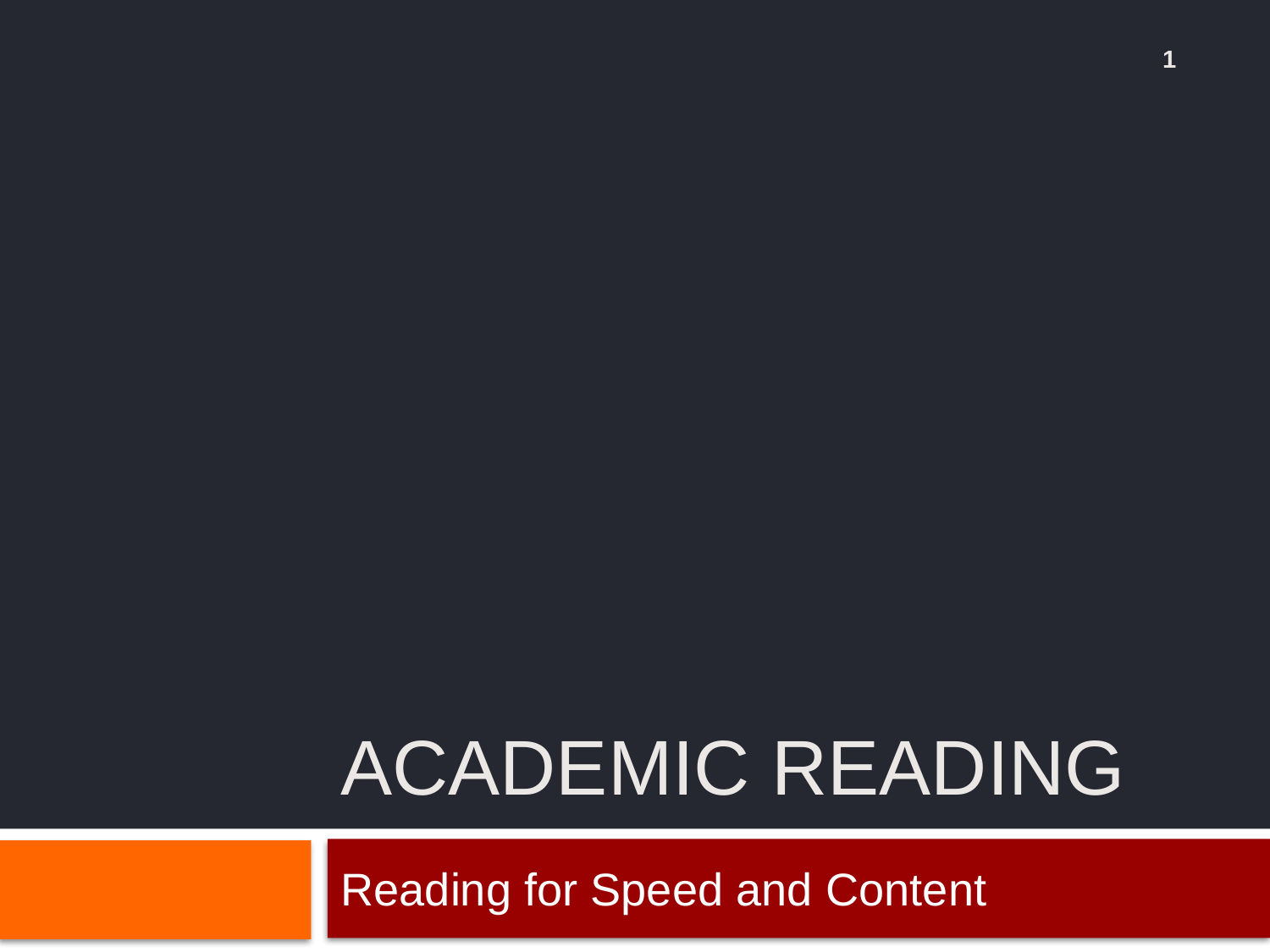

1
# Academic reADING
Reading for Speed and Content